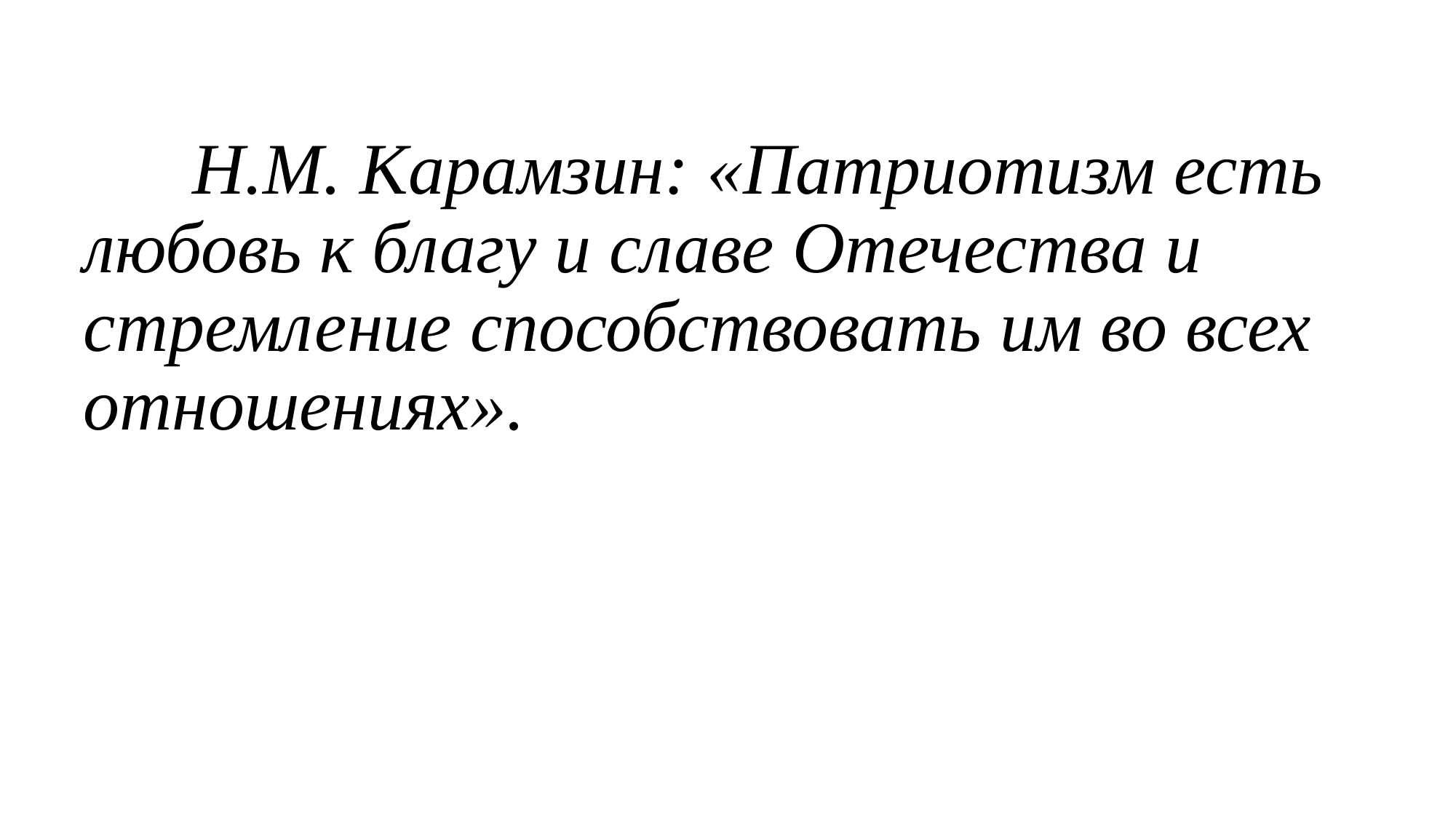

Н.М. Карамзин: «Патриотизм есть любовь к благу и славе Отечества и стремление способствовать им во всех отношениях».